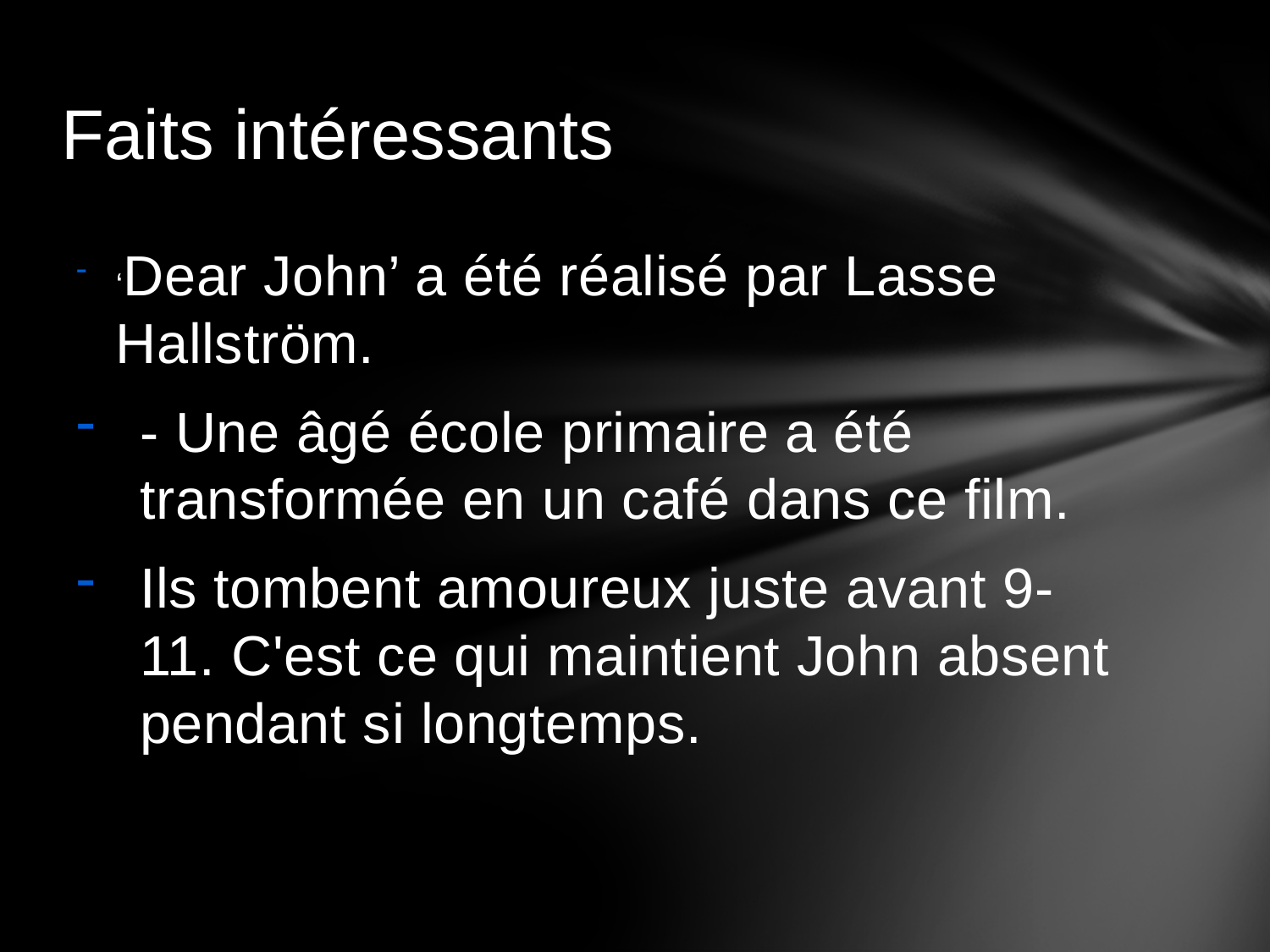

# Faits intéressants
‘Dear John’ a été réalisé par Lasse Hallström.
- Une âgé école primaire a été transformée en un café dans ce film.
Ils tombent amoureux juste avant 9-11. C'est ce qui maintient John absent pendant si longtemps.